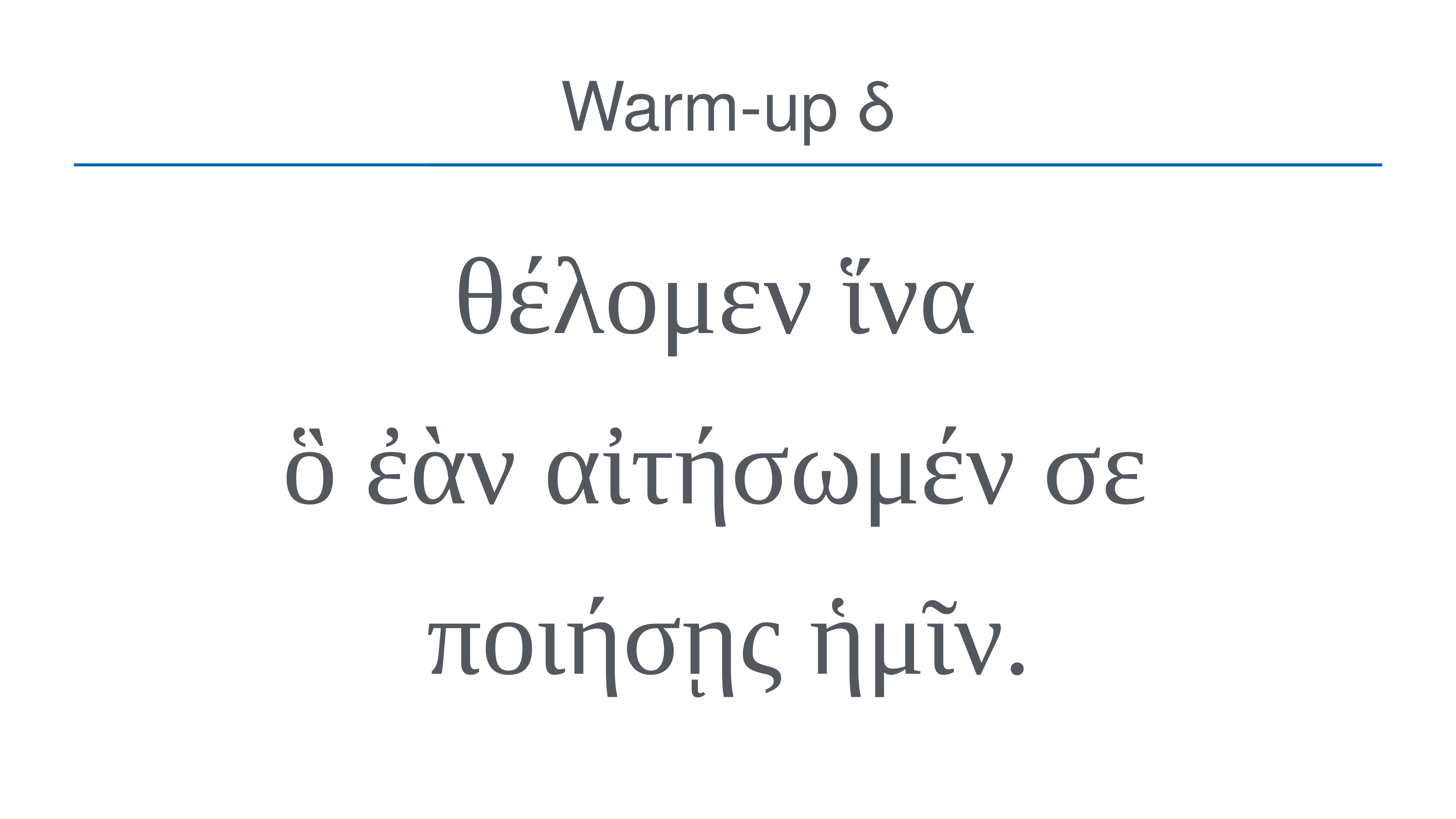

# Warm-up δ
θέλομεν ἵνα
ὃ ἐὰν αἰτήσωμέν σε
ποιήσῃς ἡμῖν.